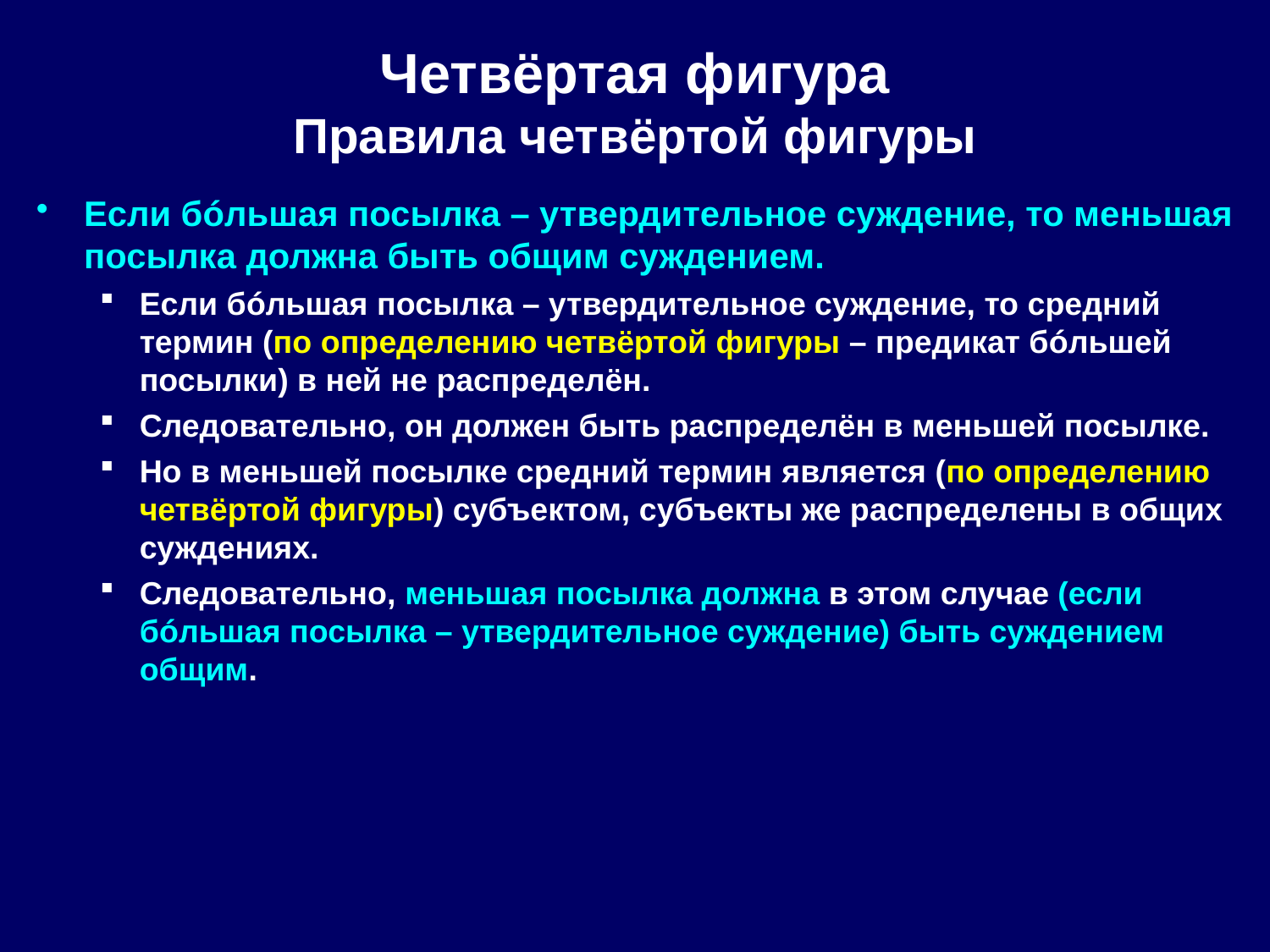

# Четвёртая фигура Правила четвёртой фигуры
Если бóльшая посылка – утвердительное суждение, то меньшая посылка должна быть общим суждением.
Если бóльшая посылка – утвердительное суждение, то средний термин (по определению четвёртой фигуры – предикат бóльшей посылки) в ней не распределён.
Следовательно, он должен быть распределён в меньшей посылке.
Но в меньшей посылке средний термин является (по определению четвёртой фигуры) субъектом, субъекты же распределены в общих суждениях.
Следовательно, меньшая посылка должна в этом случае (если бóльшая посылка – утвердительное суждение) быть суждением общим.